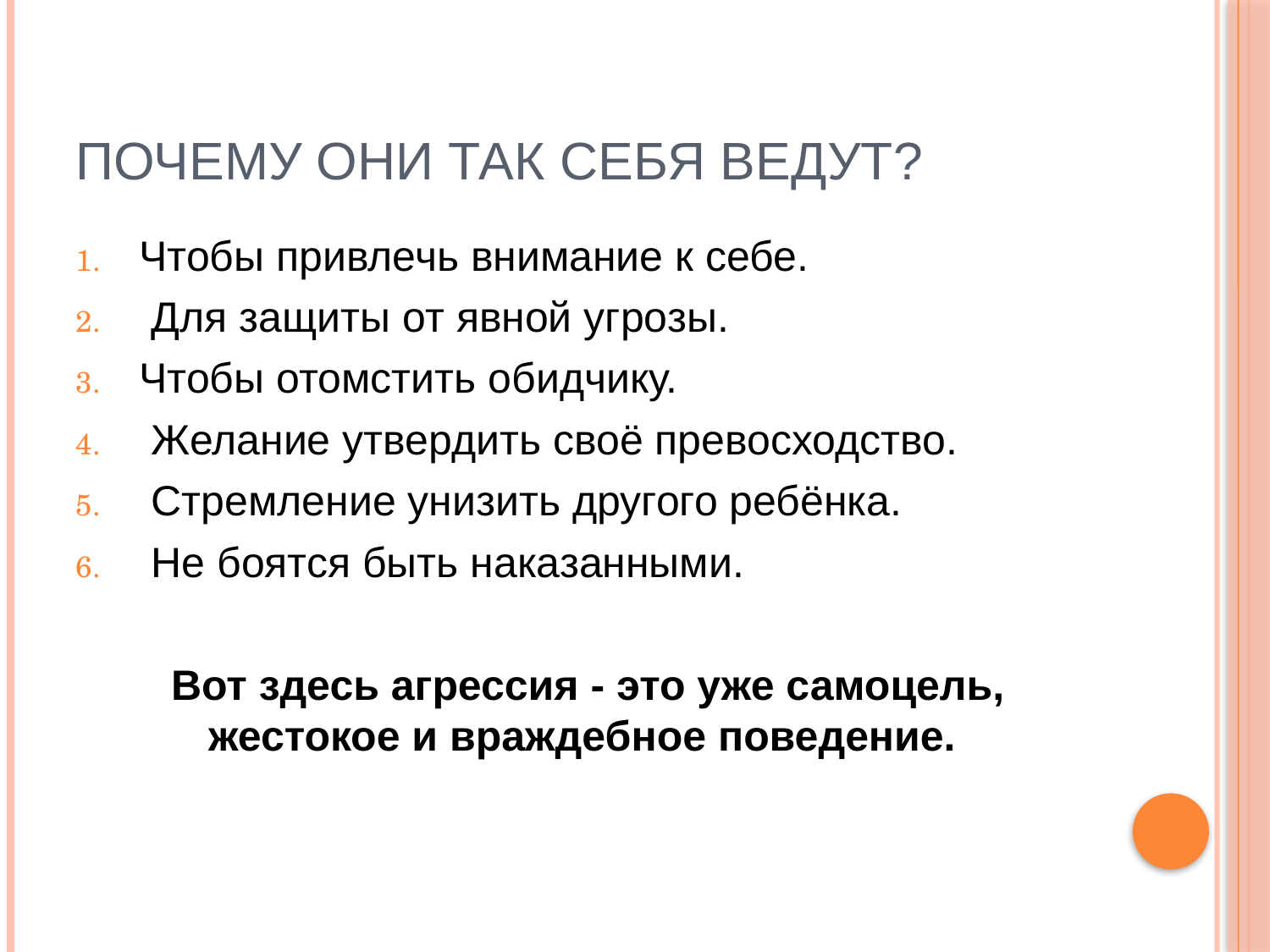

# Почему они так себя ведут?
Чтобы привлечь внимание к себе.
 Для защиты от явной угрозы.
Чтобы отомстить обидчику.
 Желание утвердить своё превосходство.
 Стремление унизить другого ребёнка.
 Не боятся быть наказанными.

 Вот здесь агрессия - это уже самоцель, жестокое и враждебное поведение.